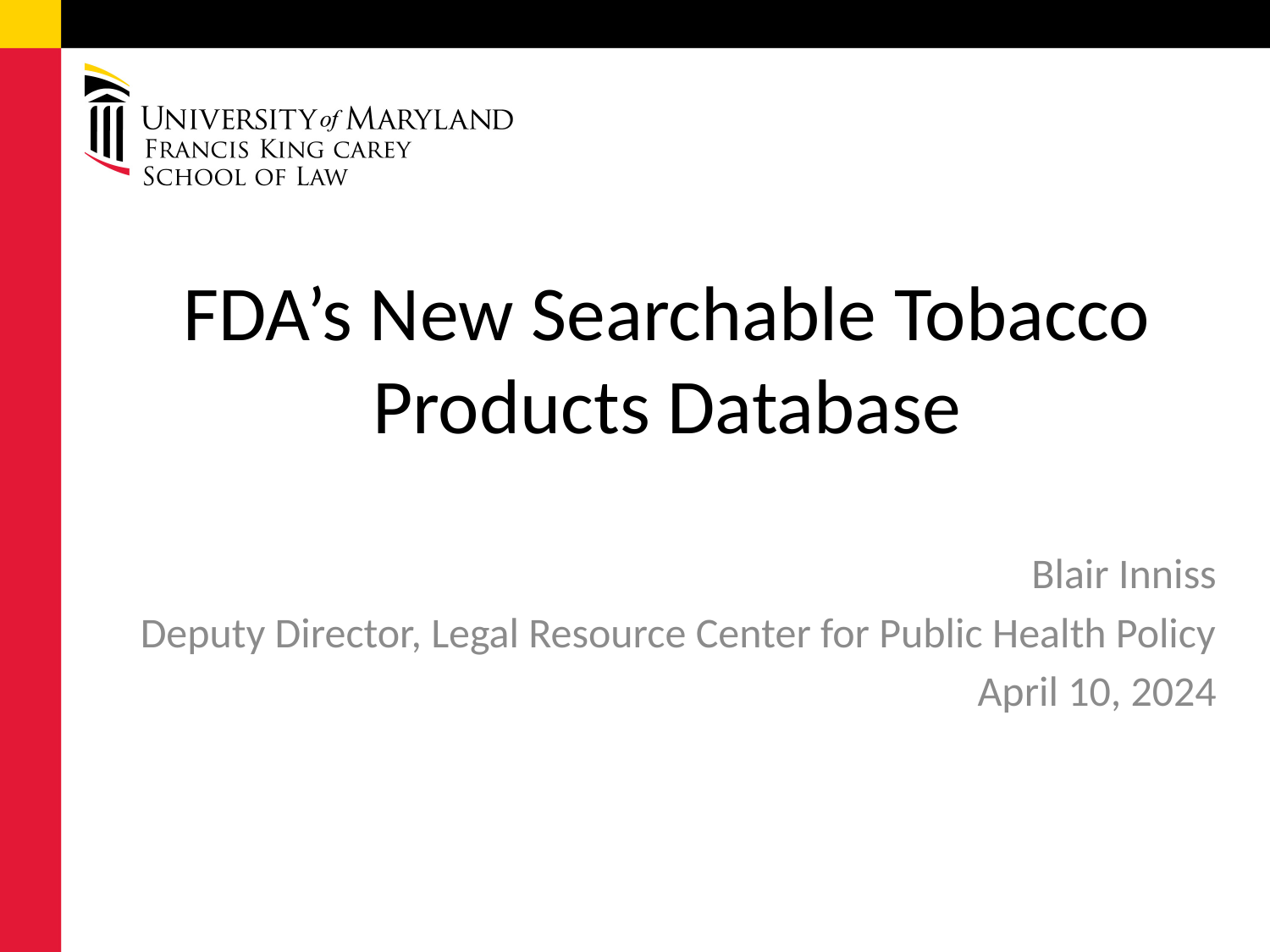

# FDA’s New Searchable Tobacco Products Database
Blair Inniss
Deputy Director, Legal Resource Center for Public Health Policy
April 10, 2024